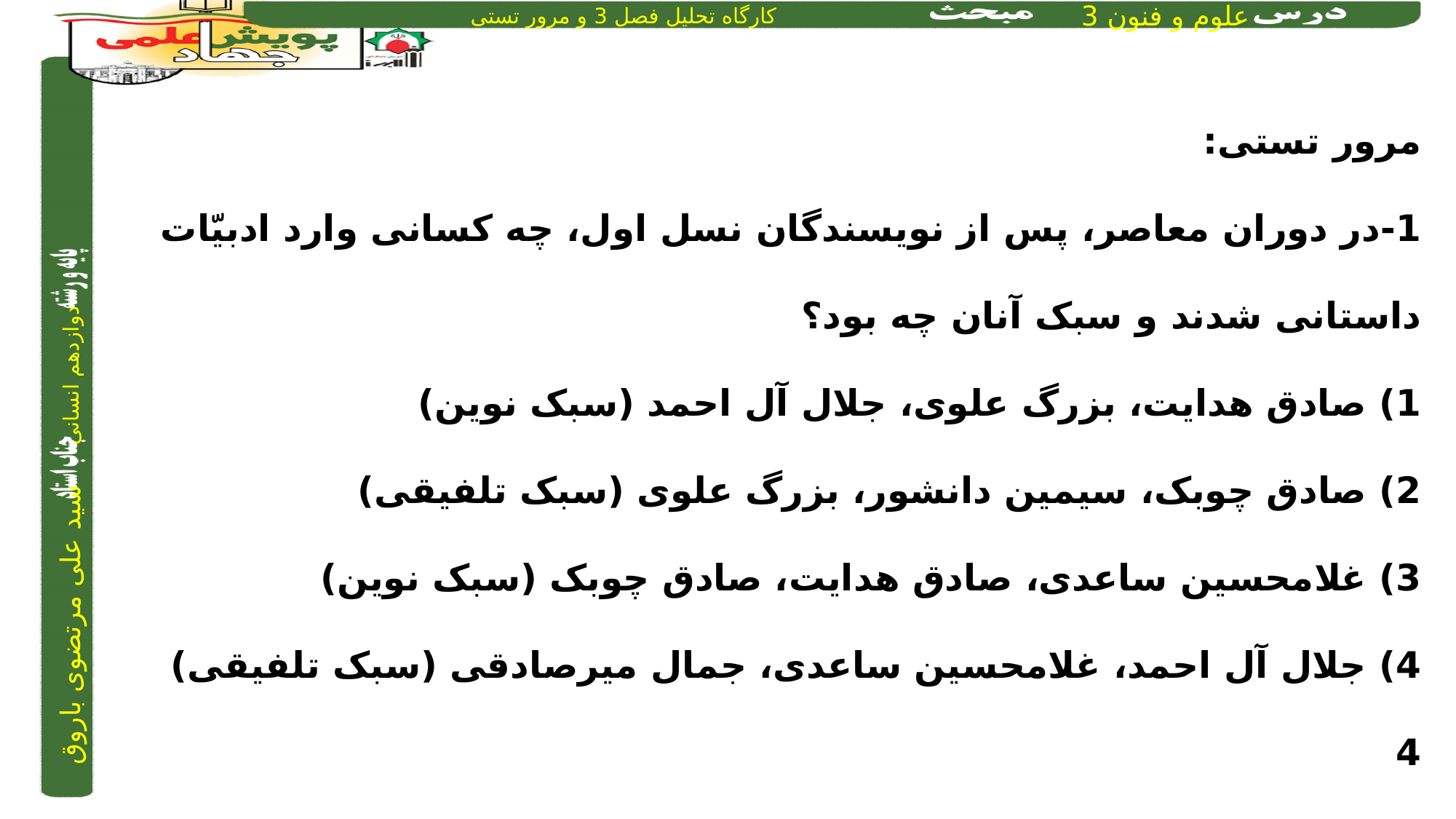

مرور تستی:
1-در دوران معاصر، پس از نویسندگان نسل اول، چه کسانی وارد ادبیّات داستانی شدند و سبک آنان چه بود؟
1) صادق هدایت، بزرگ علوی، جلال آل احمد (سبک نوین)
2) صادق چوبک، سیمین دانشور، بزرگ علوی (سبک تلفیقی)
3) غلامحسین ساعدی، صادق هدایت، صادق چوبک (سبک نوین)
4) جلال آل احمد، غلامحسین ساعدی، جمال میرصادقی (سبک تلفیقی)
4